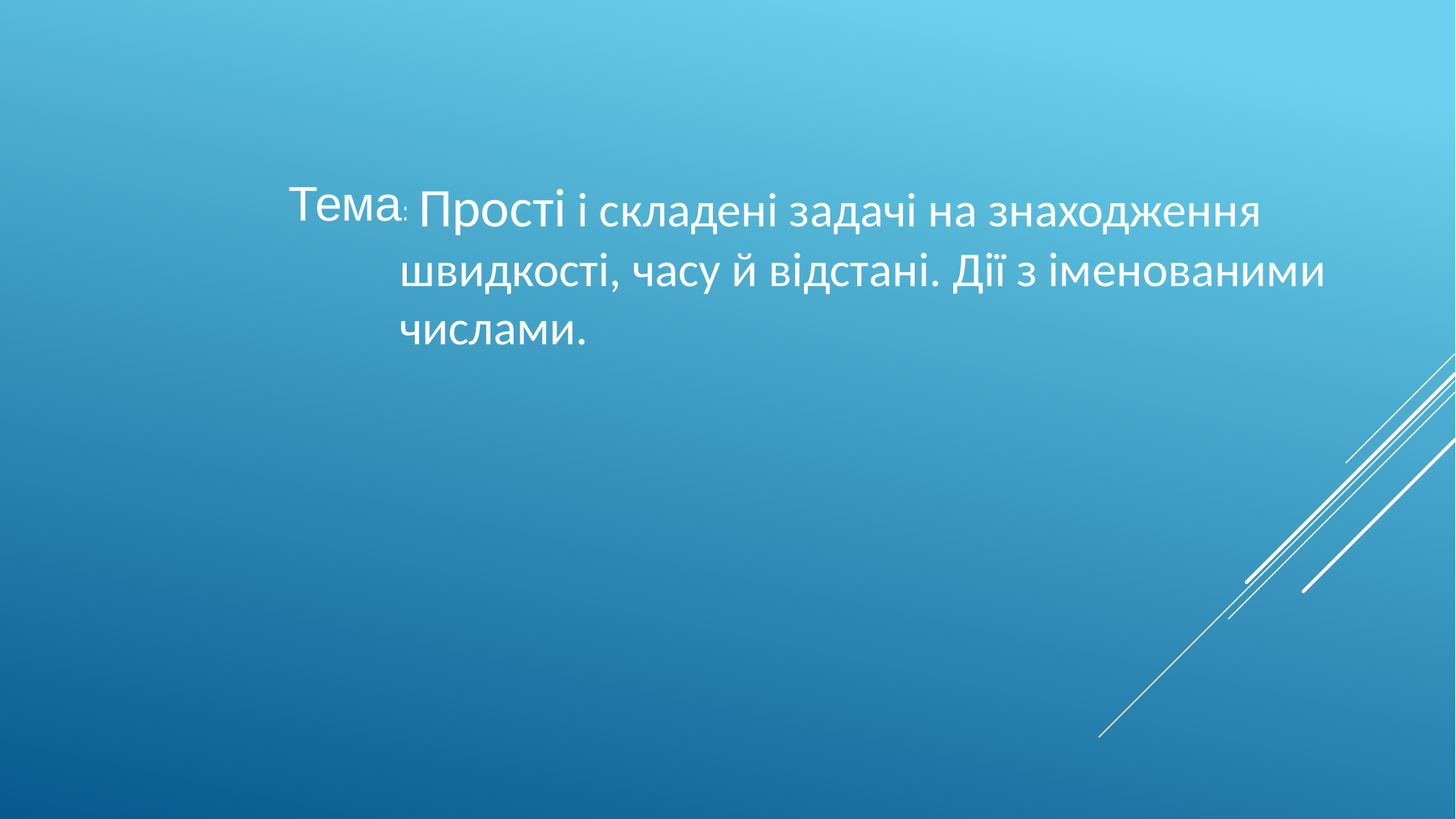

Тема:
   Прості і складені задачі на знаходження швидкості, часу й відстані. Дії з іменованими числами.